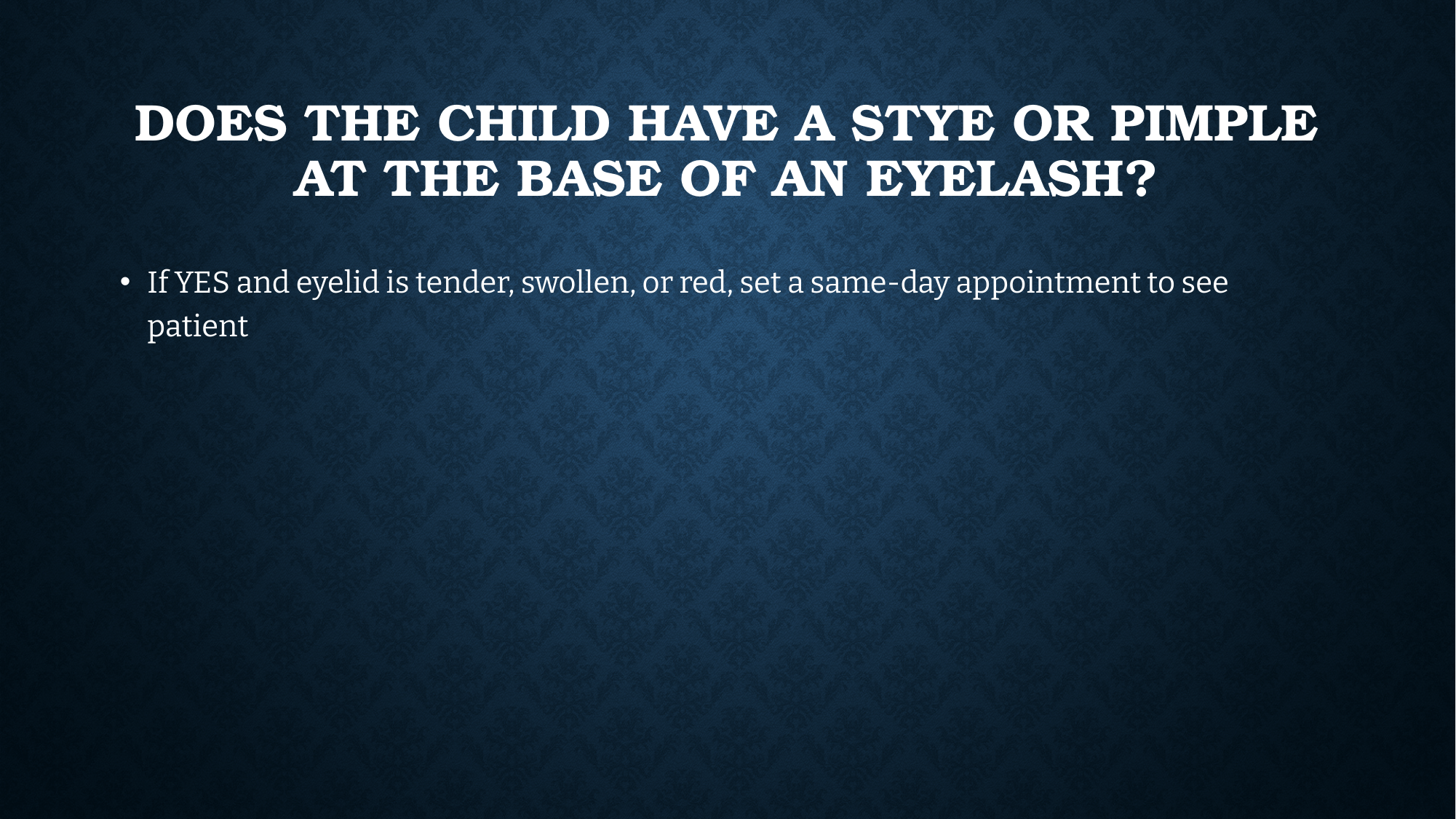

# Does the child have a stye or pimple at the base of an eyelash?
If YES and eyelid is tender, swollen, or red, set a same-day appointment to see patient